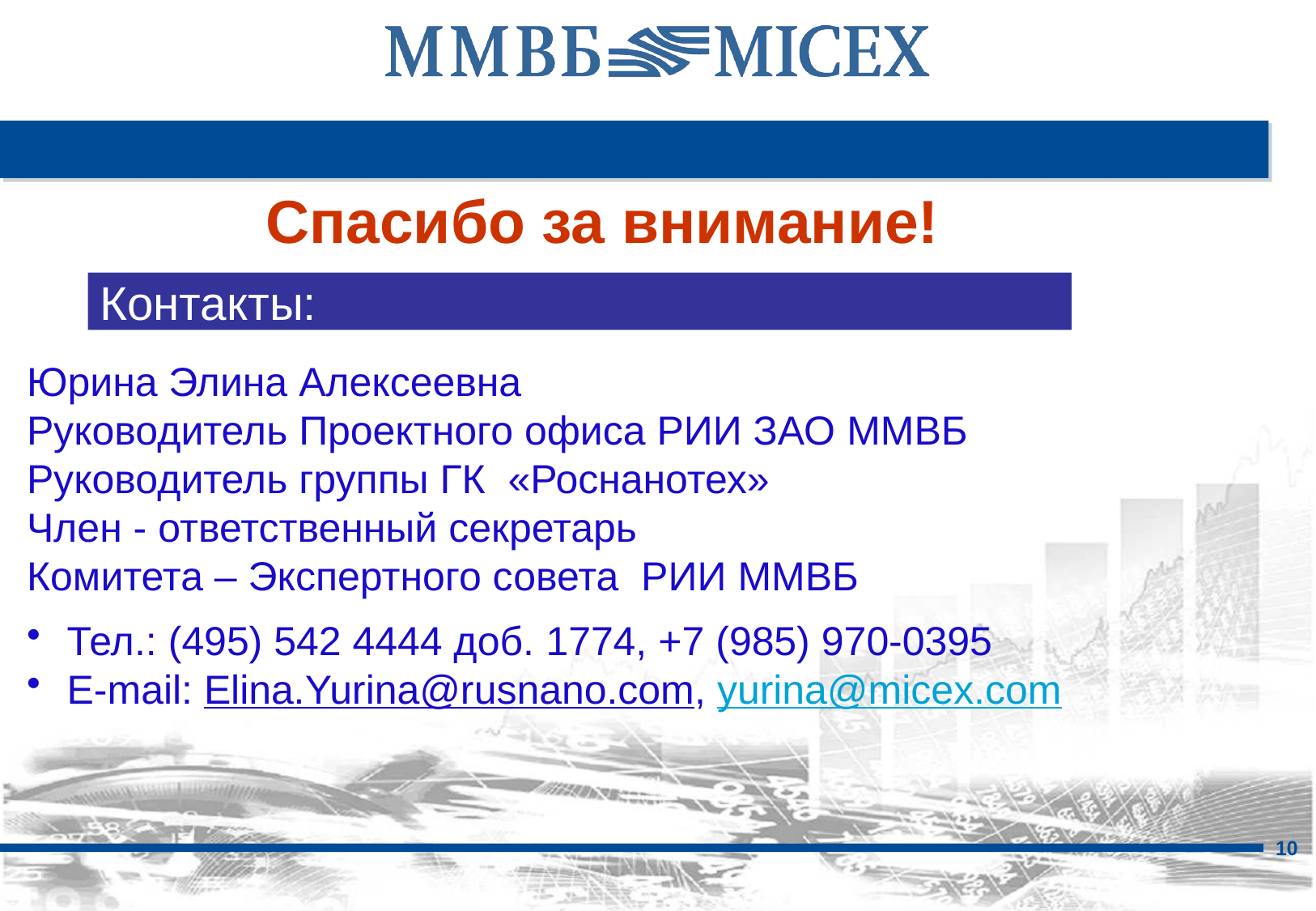

Спасибо за внимание!
Контакты:
Юрина Элина Алексеевна
Руководитель Проектного офиса РИИ ЗАО ММВБ
Руководитель группы ГК  «Роснанотех»
Член - ответственный секретарь
Комитета – Экспертного совета  РИИ ММВБ

 Тел.: (495) 542 4444 доб. 1774, +7 (985) 970-0395
 E-mail: Elina.Yurina@rusnano.com, yurina@micex.com

10